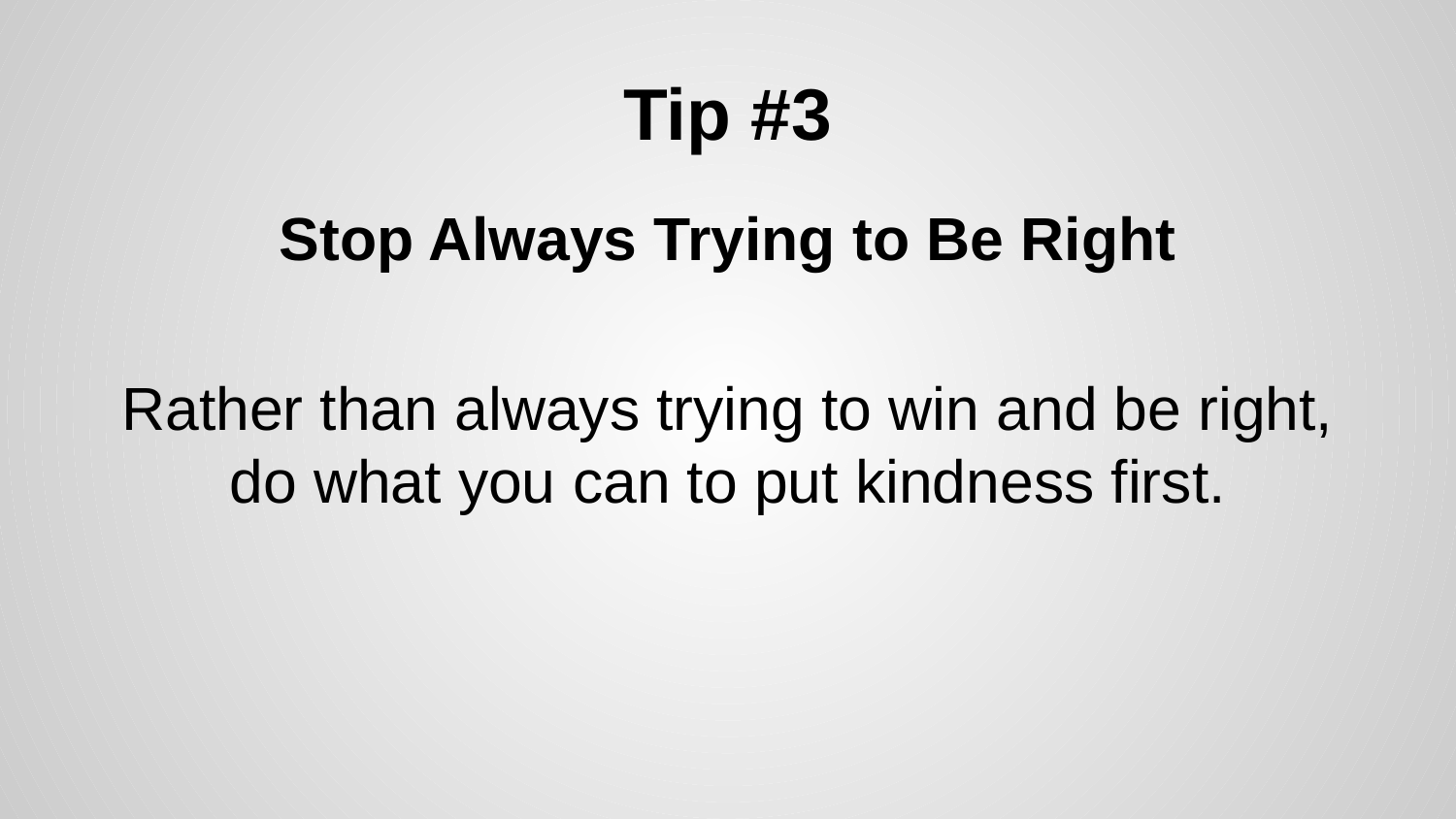

# Tip #3
Stop Always Trying to Be Right

Rather than always trying to win and be right, do what you can to put kindness first.